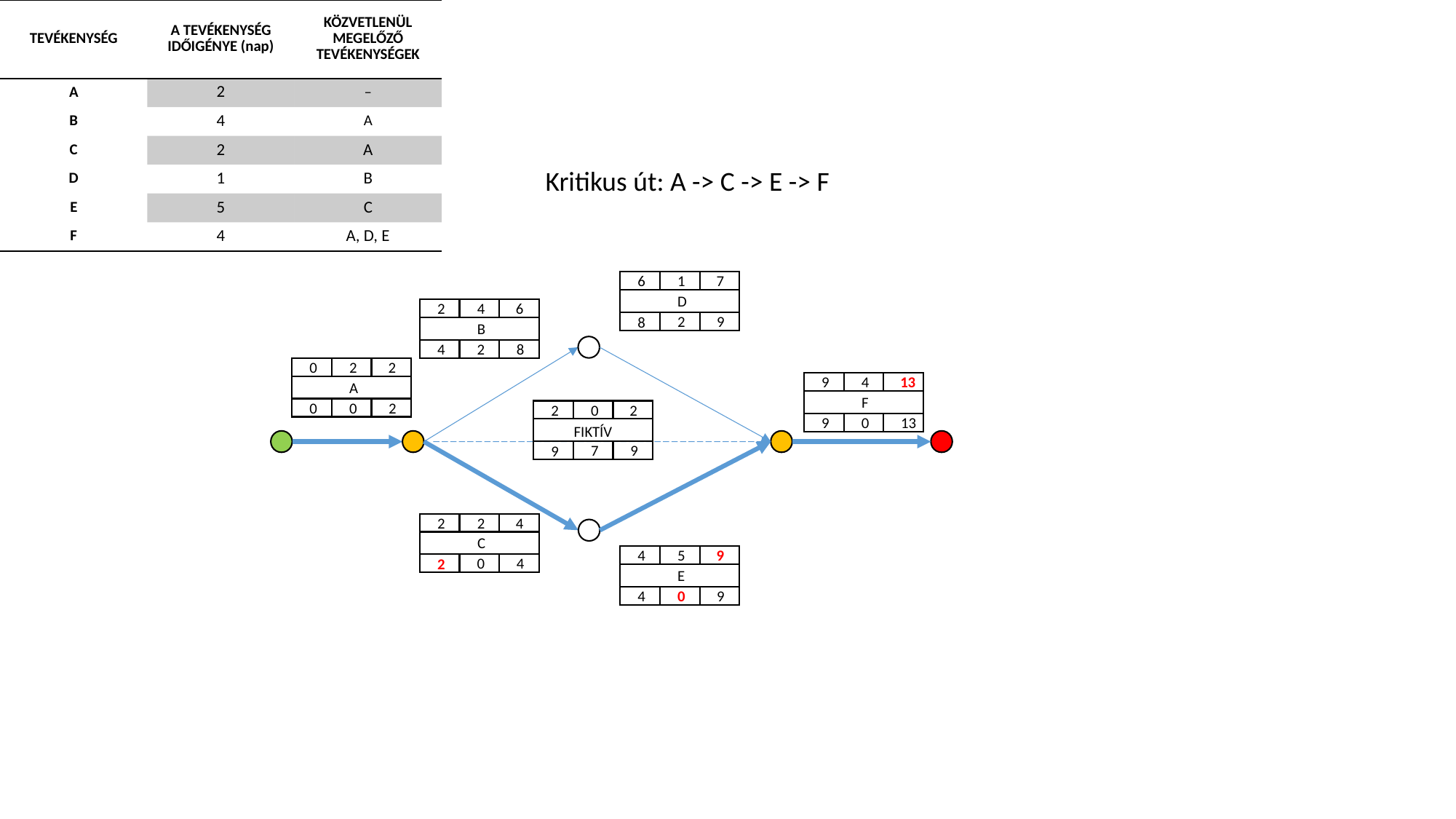

| TEVÉKENYSÉG | A TEVÉKENYSÉG IDŐIGÉNYE (nap) | KÖZVETLENÜL MEGELŐZŐ TEVÉKENYSÉGEK |
| --- | --- | --- |
| A | 2 | – |
| B | 4 | A |
| C | 2 | A |
| D | 1 | B |
| E | 5 | C |
| F | 4 | A, D, E |
Kritikus út: A -> C -> E -> F
6
1
7

D
2
9
8
2
4
6

B
2
8
4

0
2
2

A
0
2
0
9
4
13

F
0
13
9
2
0
2

FIKTÍV
7
9
9

2
2
4

C
0
4
2

4
5
9

E
0
9
4